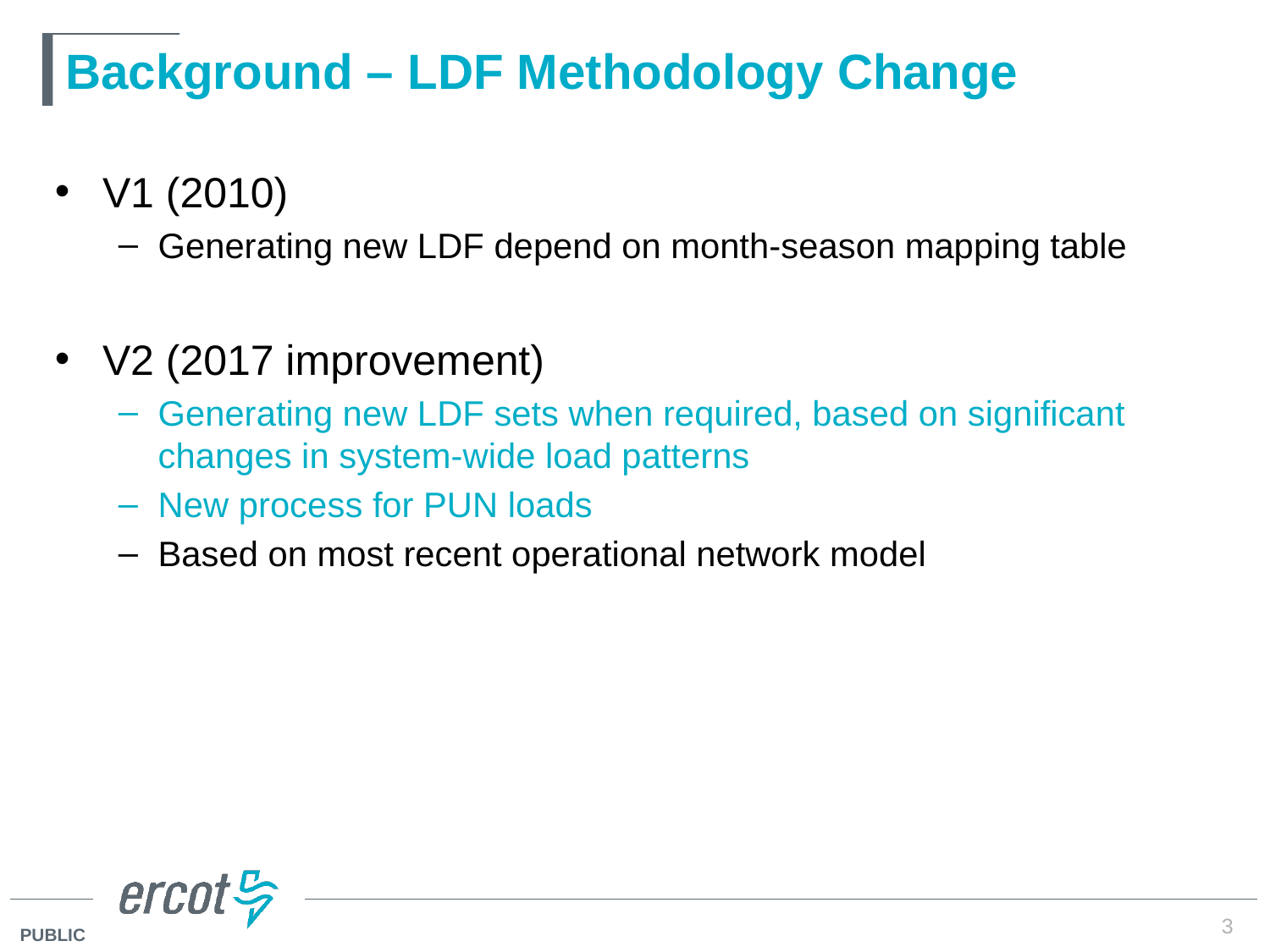

# Background – LDF Methodology Change
V1 (2010)
Generating new LDF depend on month-season mapping table

V2 (2017 improvement)
Generating new LDF sets when required, based on significant changes in system-wide load patterns
New process for PUN loads
Based on most recent operational network model
3